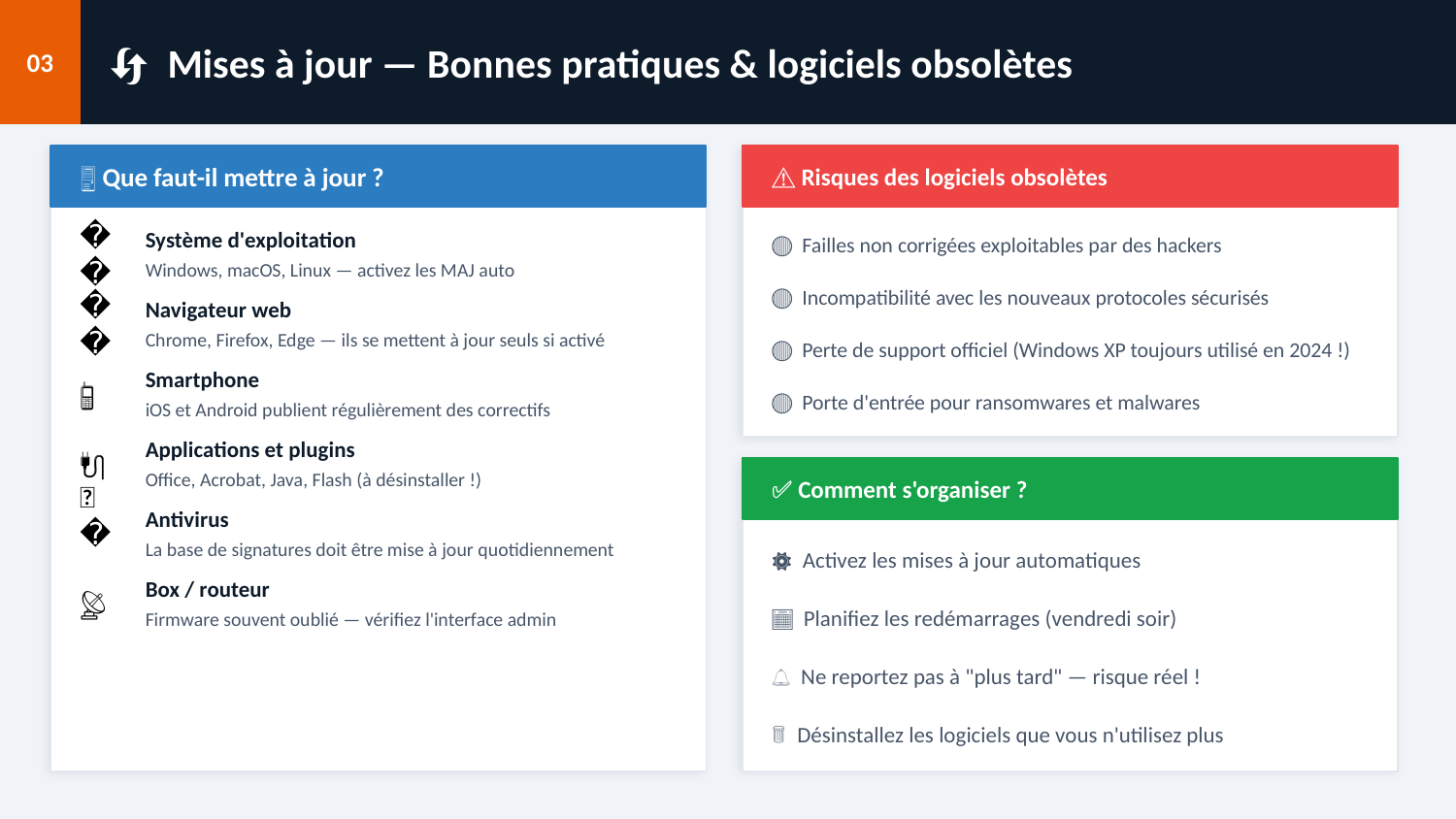

03
🔄  Mises à jour — Bonnes pratiques & logiciels obsolètes

🖥️ Que faut-il mettre à jour ?

⚠️ Risques des logiciels obsolètes
🔴  Failles non corrigées exploitables par des hackers
💻
Système d'exploitation
Windows, macOS, Linux — activez les MAJ auto
🔴  Incompatibilité avec les nouveaux protocoles sécurisés
🌐
Navigateur web
Chrome, Firefox, Edge — ils se mettent à jour seuls si activé
🔴  Perte de support officiel (Windows XP toujours utilisé en 2024 !)
📱
Smartphone
🔴  Porte d'entrée pour ransomwares et malwares
iOS et Android publient régulièrement des correctifs
🔌
Applications et plugins

✅ Comment s'organiser ?
Office, Acrobat, Java, Flash (à désinstaller !)
🛡️
Antivirus
La base de signatures doit être mise à jour quotidiennement
⚙️  Activez les mises à jour automatiques
📡
Box / routeur
📅  Planifiez les redémarrages (vendredi soir)
Firmware souvent oublié — vérifiez l'interface admin
🔔  Ne reportez pas à "plus tard" — risque réel !
🗑️  Désinstallez les logiciels que vous n'utilisez plus